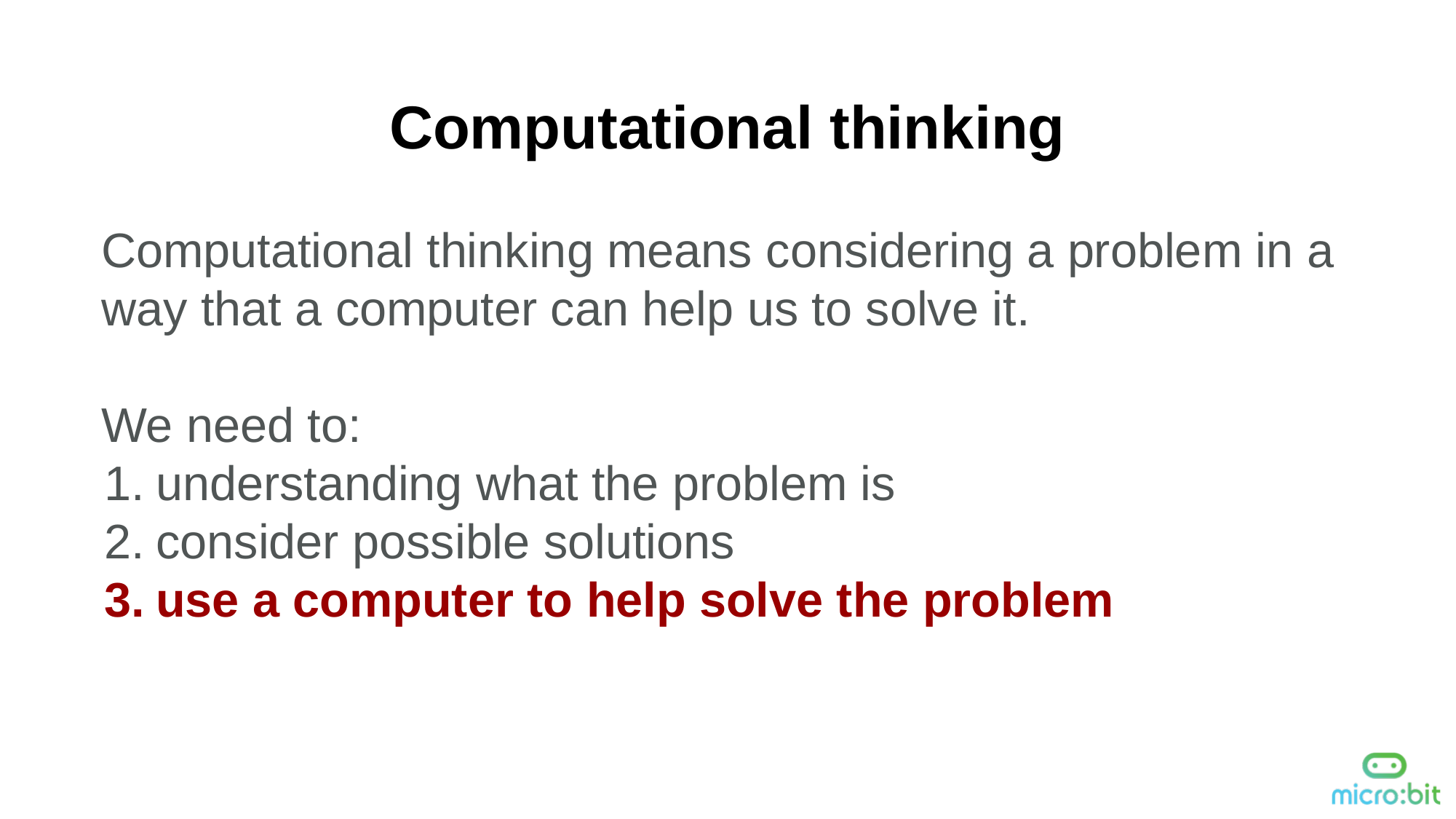

Computational thinking

Computational thinking means considering a problem in a way that a computer can help us to solve it.

We need to:
understanding what the problem is
consider possible solutions
use a computer to help solve the problem